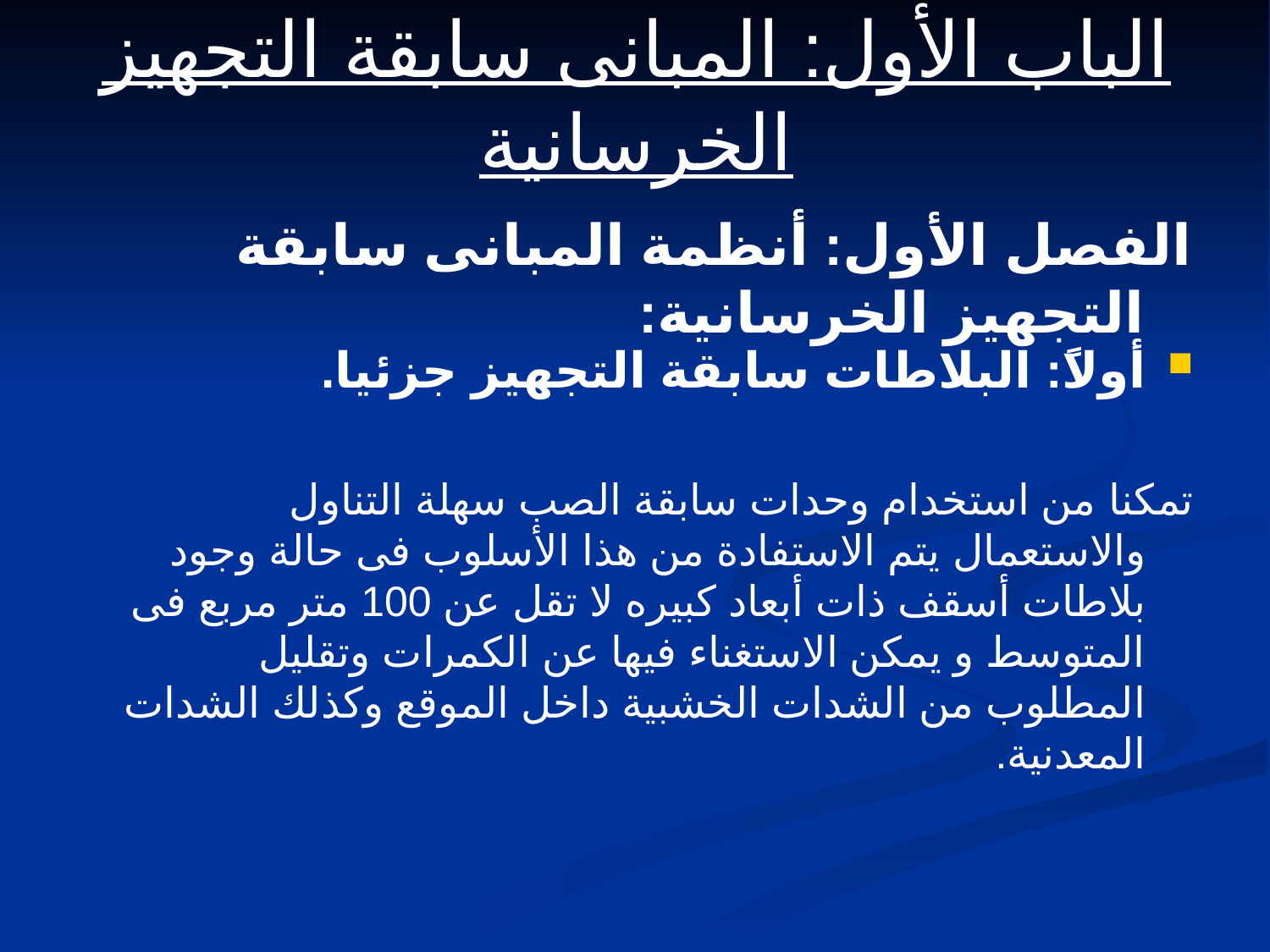

# الباب الأول: المبانى سابقة التجهيز الخرسانية
الفصل الأول: أنظمة المبانى سابقة التجهيز الخرسانية:
أولاً: البلاطات سابقة التجهيز جزئيا.
تمكنا من استخدام وحدات سابقة الصب سهلة التناول والاستعمال يتم الاستفادة من هذا الأسلوب فى حالة وجود بلاطات أسقف ذات أبعاد كبيره لا تقل عن 100 متر مربع فى المتوسط و يمكن الاستغناء فيها عن الكمرات وتقليل المطلوب من الشدات الخشبية داخل الموقع وكذلك الشدات المعدنية.